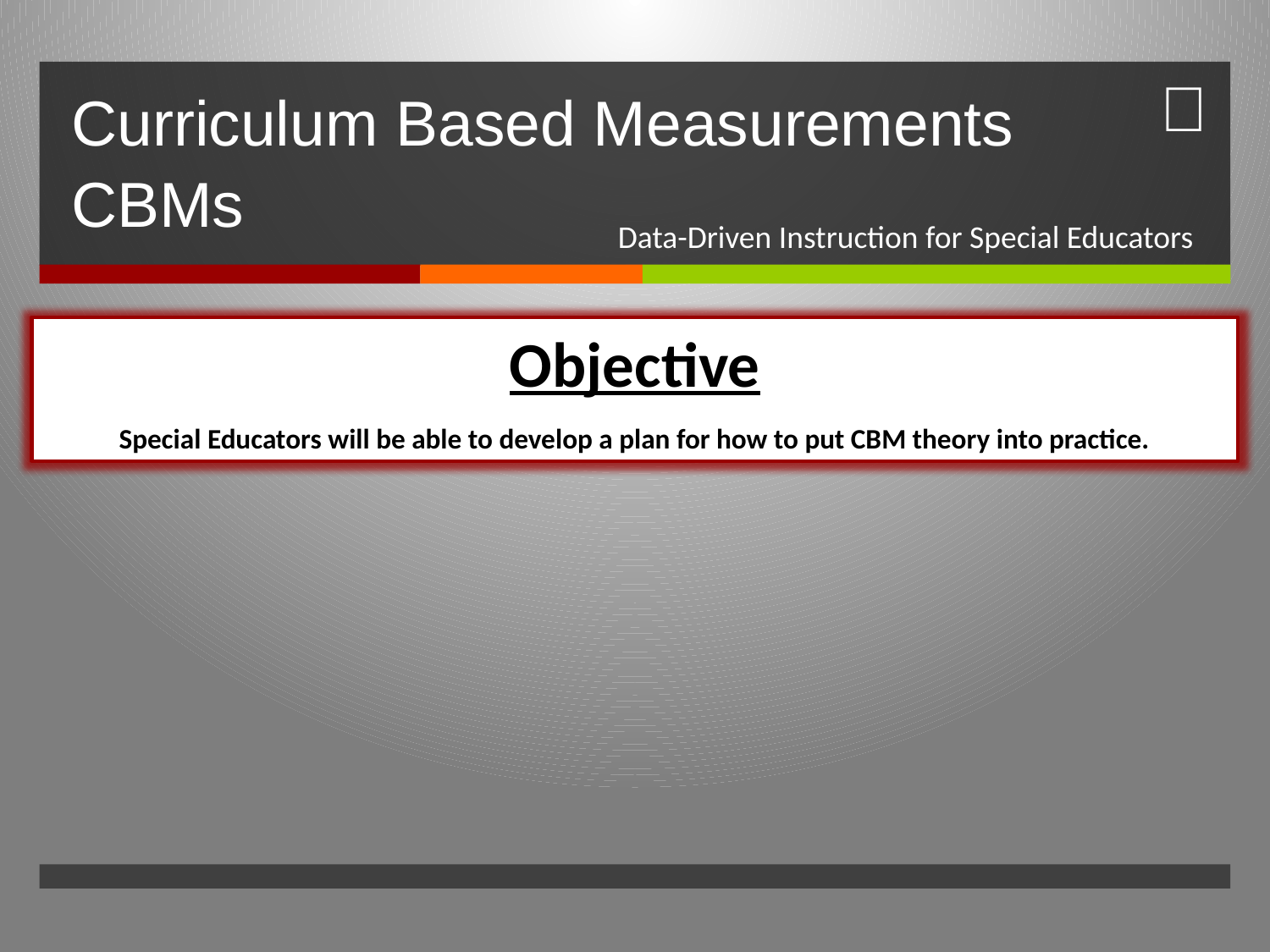

# Curriculum Based Measurements CBMs
Data-Driven Instruction for Special Educators
Objective
Special Educators will be able to develop a plan for how to put CBM theory into practice.